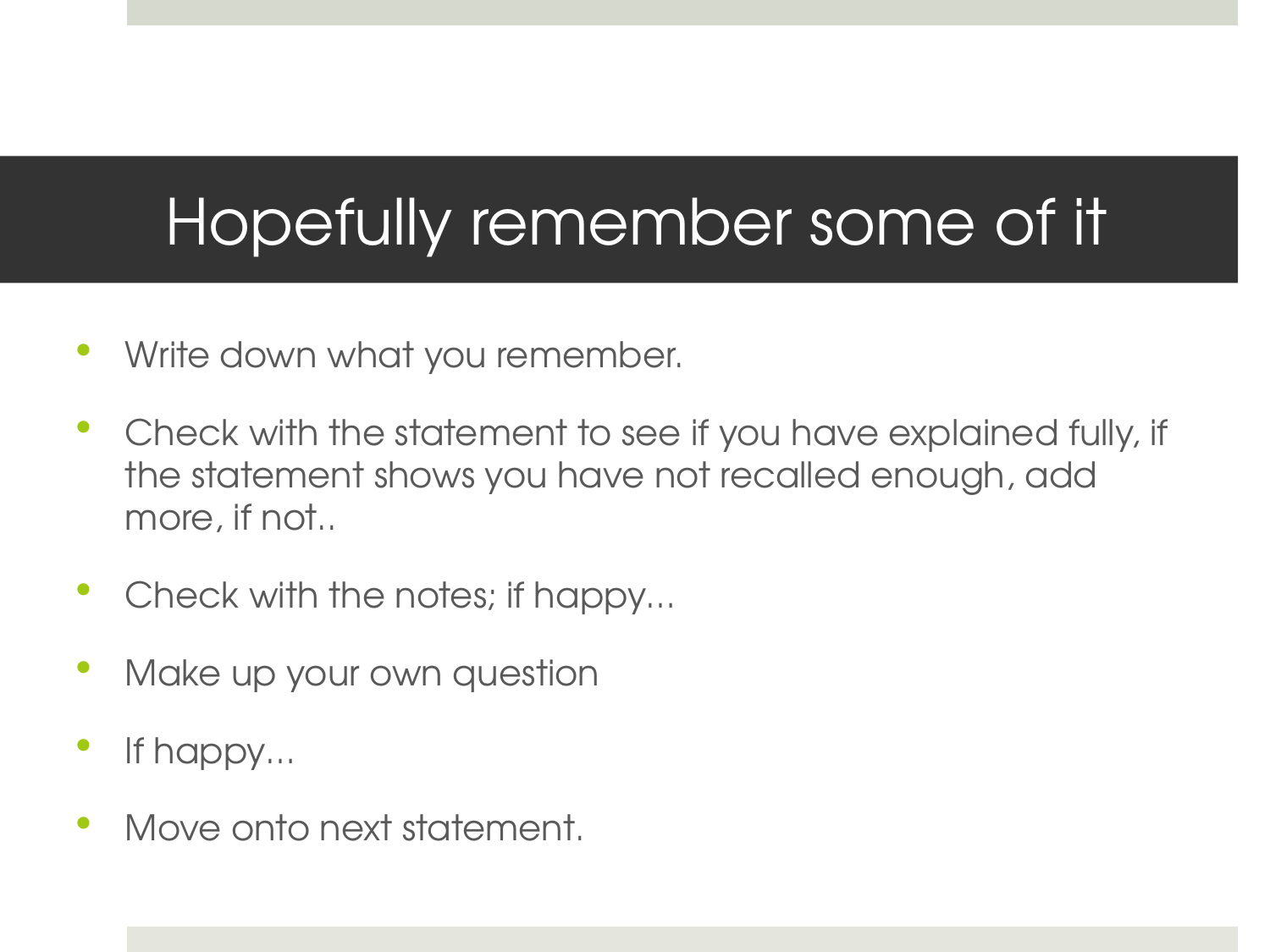

# Hopefully remember some of it
Write down what you remember.
Check with the statement to see if you have explained fully, if the statement shows you have not recalled enough, add more, if not..
Check with the notes; if happy…
Make up your own question
If happy…
Move onto next statement.